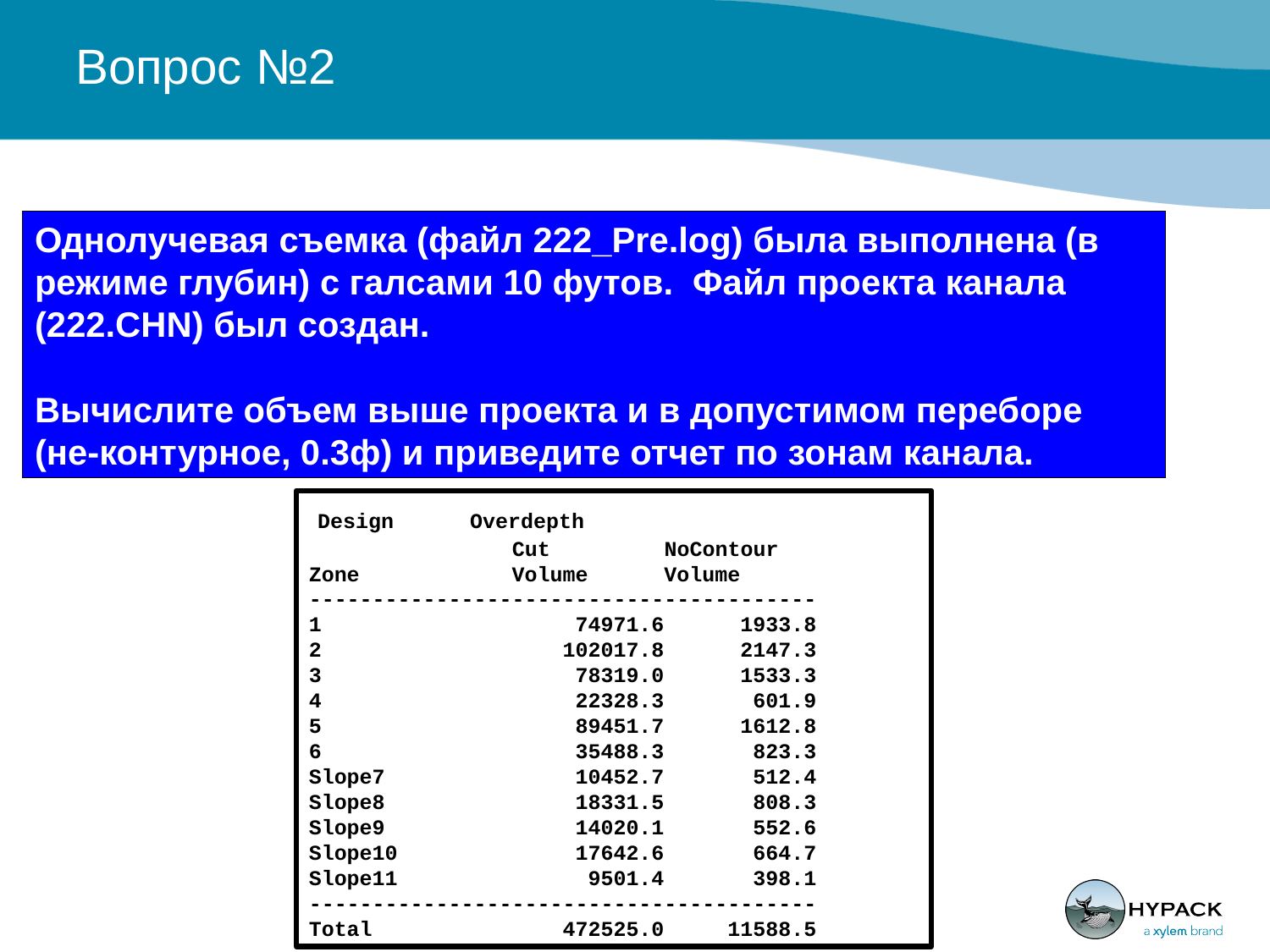

# Вопрос №2
Однолучевая съемка (файл 222_Pre.log) была выполнена (в режиме глубин) с галсами 10 футов.  Файл проекта канала (222.CHN) был создан.

Вычислите объем выше проекта и в допустимом переборе (не-контурное, 0.3ф) и приведите отчет по зонам канала.
 Design      Overdepth
                Cut         NoContour
Zone            Volume      Volume
----------------------------------------
1                    74971.6      1933.8
2                   102017.8      2147.3
3                    78319.0      1533.3
4                    22328.3       601.9
5                    89451.7      1612.8
6                    35488.3       823.3
Slope7               10452.7       512.4
Slope8               18331.5       808.3
Slope9               14020.1       552.6
Slope10              17642.6       664.7
Slope11               9501.4       398.1
----------------------------------------
Total               472525.0     11588.5